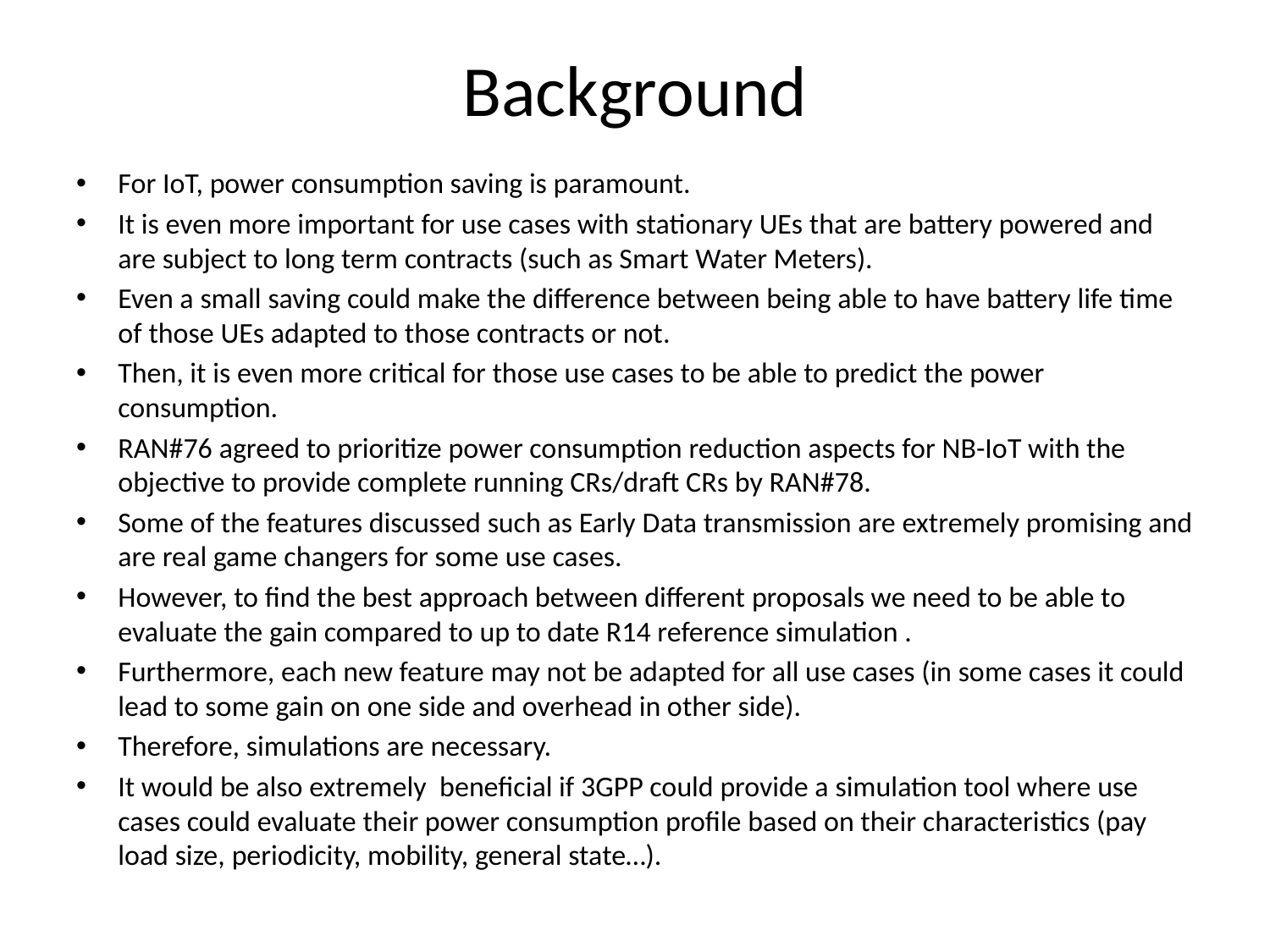

# Background
For IoT, power consumption saving is paramount.
It is even more important for use cases with stationary UEs that are battery powered and are subject to long term contracts (such as Smart Water Meters).
Even a small saving could make the difference between being able to have battery life time of those UEs adapted to those contracts or not.
Then, it is even more critical for those use cases to be able to predict the power consumption.
RAN#76 agreed to prioritize power consumption reduction aspects for NB-IoT with the objective to provide complete running CRs/draft CRs by RAN#78.
Some of the features discussed such as Early Data transmission are extremely promising and are real game changers for some use cases.
However, to find the best approach between different proposals we need to be able to evaluate the gain compared to up to date R14 reference simulation .
Furthermore, each new feature may not be adapted for all use cases (in some cases it could lead to some gain on one side and overhead in other side).
Therefore, simulations are necessary.
It would be also extremely  beneficial if 3GPP could provide a simulation tool where use cases could evaluate their power consumption profile based on their characteristics (pay load size, periodicity, mobility, general state…).